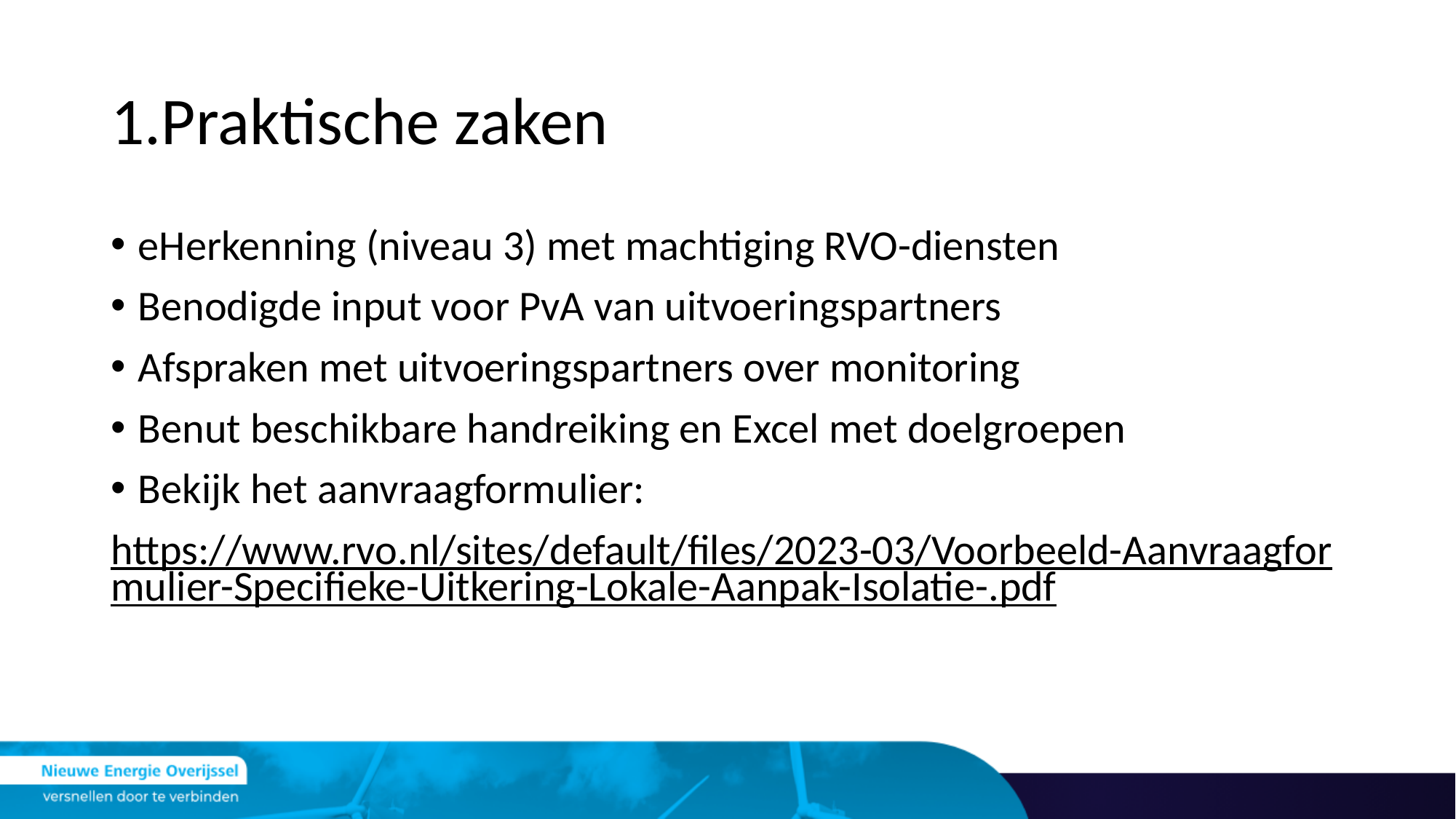

# 1.Praktische zaken
eHerkenning (niveau 3) met machtiging RVO-diensten
Benodigde input voor PvA van uitvoeringspartners
Afspraken met uitvoeringspartners over monitoring
Benut beschikbare handreiking en Excel met doelgroepen
Bekijk het aanvraagformulier:
https://www.rvo.nl/sites/default/files/2023-03/Voorbeeld-Aanvraagformulier-Specifieke-Uitkering-Lokale-Aanpak-Isolatie-.pdf